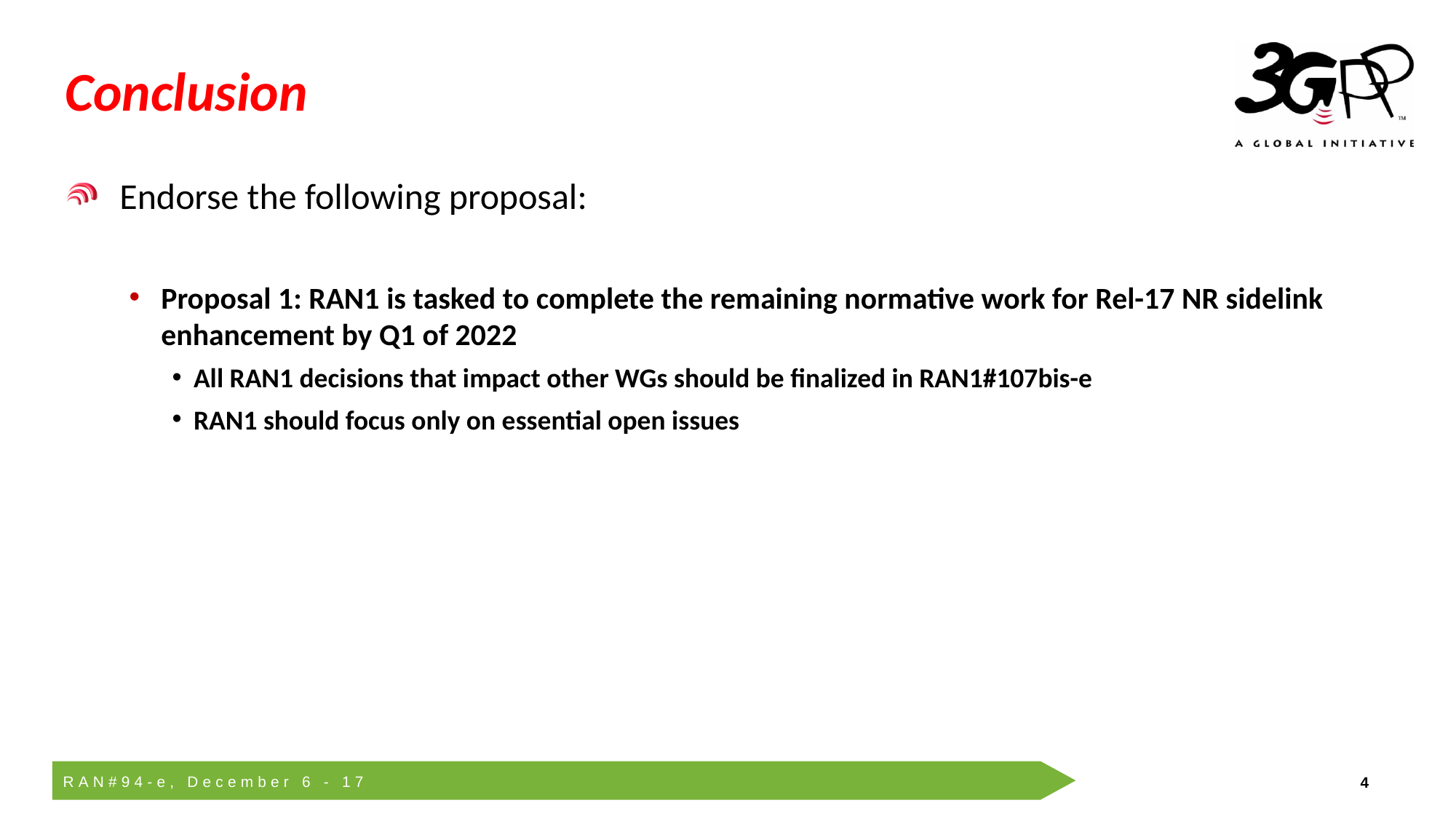

# Conclusion
Endorse the following proposal:

Proposal 1: RAN1 is tasked to complete the remaining normative work for Rel-17 NR sidelink enhancement by Q1 of 2022
All RAN1 decisions that impact other WGs should be finalized in RAN1#107bis-e
RAN1 should focus only on essential open issues